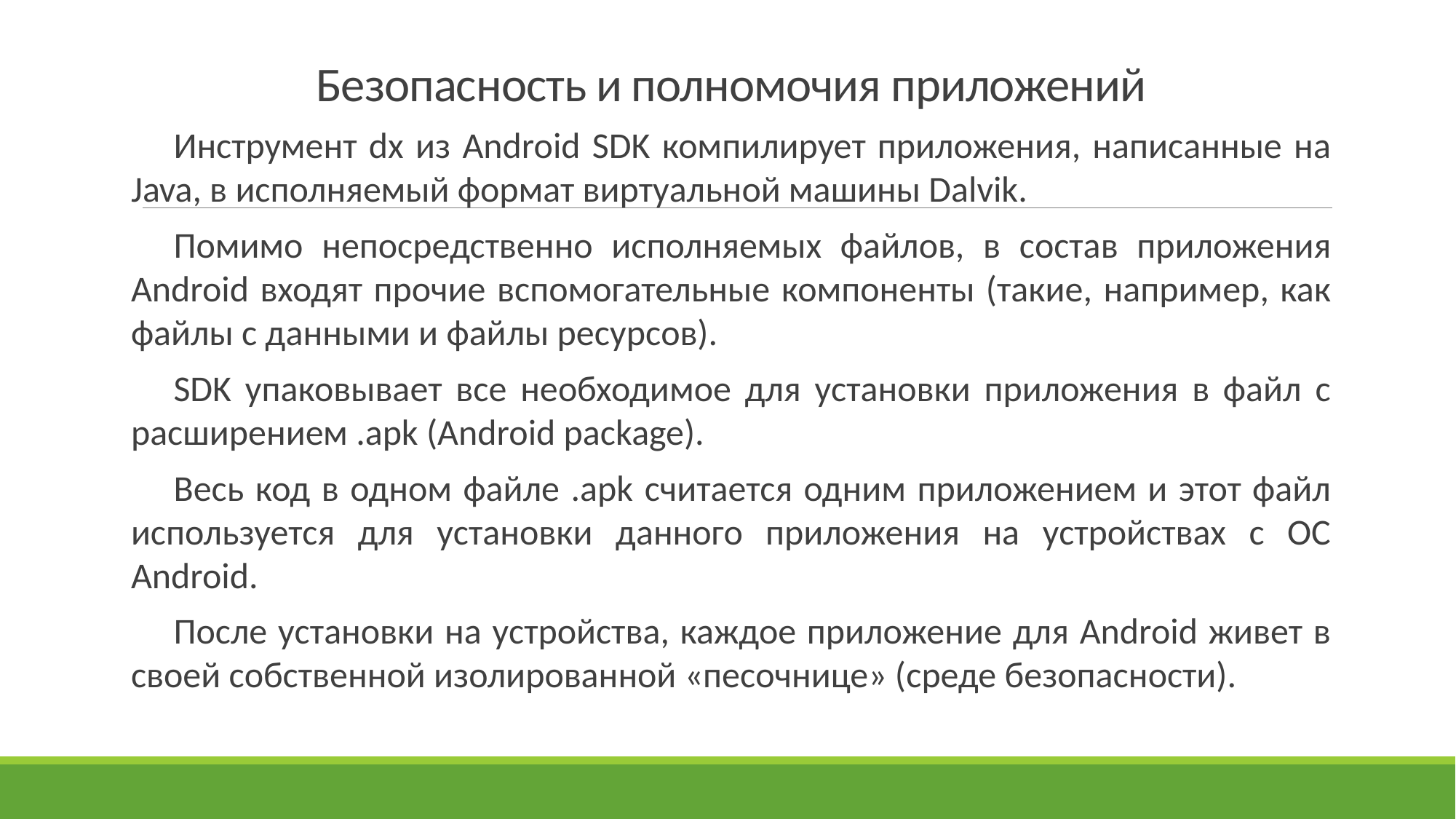

# Безопасность и полномочия приложений
Инструмент dx из Android SDK компилирует приложения, написанные на Java, в исполняемый формат виртуальной машины Dalvik.
Помимо непосредственно исполняемых файлов, в состав приложения Android входят прочие вспомогательные компоненты (такие, например, как файлы с данными и файлы ресурсов).
SDK упаковывает все необходимое для установки приложения в файл с расширением .apk (Android package).
Весь код в одном файле .apk считается одним приложением и этот файл используется для установки данного приложения на устройствах с ОС Android.
После установки на устройства, каждое приложение для Android живет в своей собственной изолированной «песочнице» (среде безопасности).